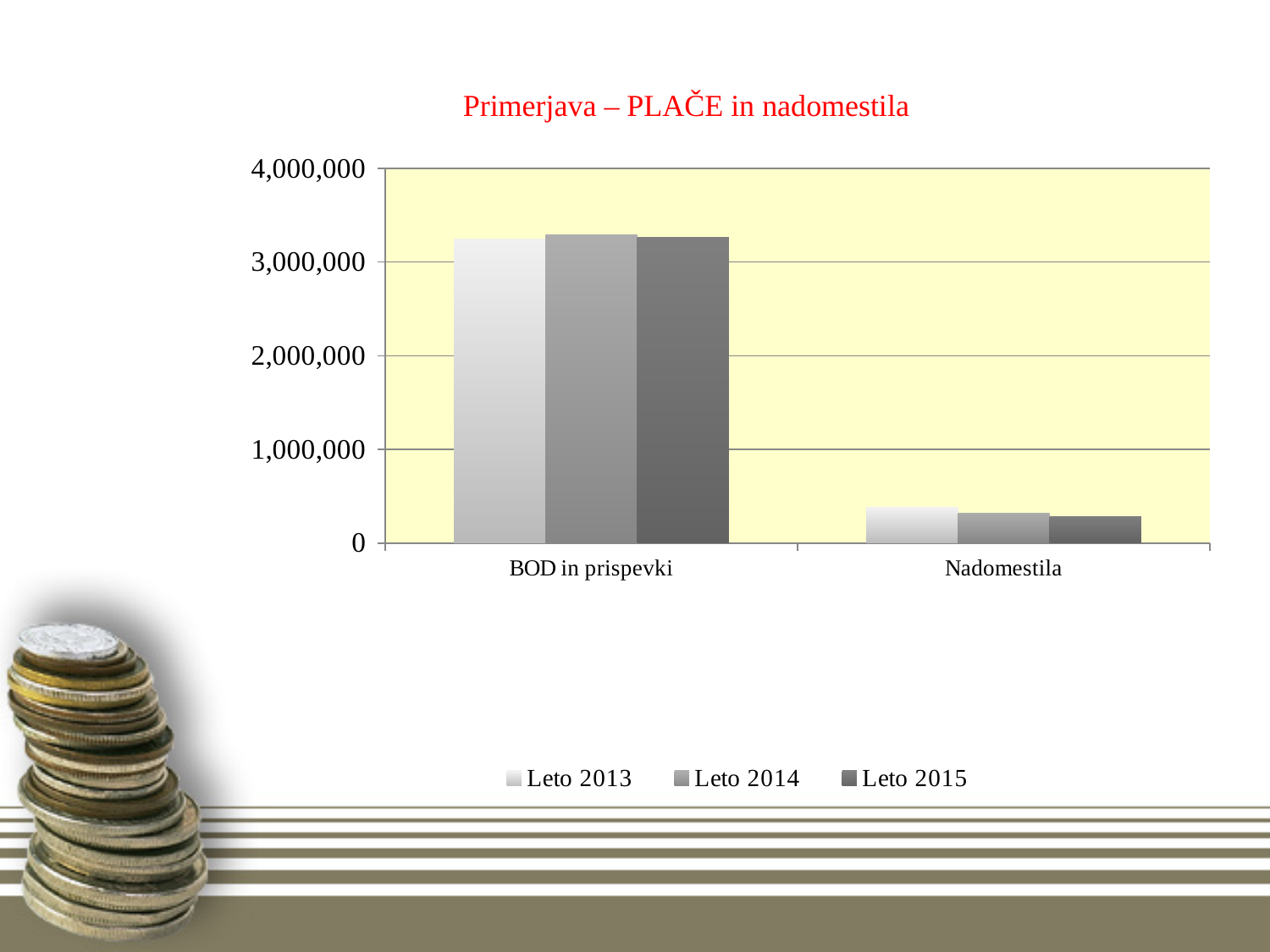

# Primerjava – PLAČE in nadomestila

### Chart

| Category | Leto 2013 | Leto 2014 | Leto 2015 |
|---|---|---|---|
| BOD in prispevki | 3243651.0 | 3294617.0 | 3266154.0 |
| Nadomestila | 379847.0 | 316808.0 | 281058.0 |